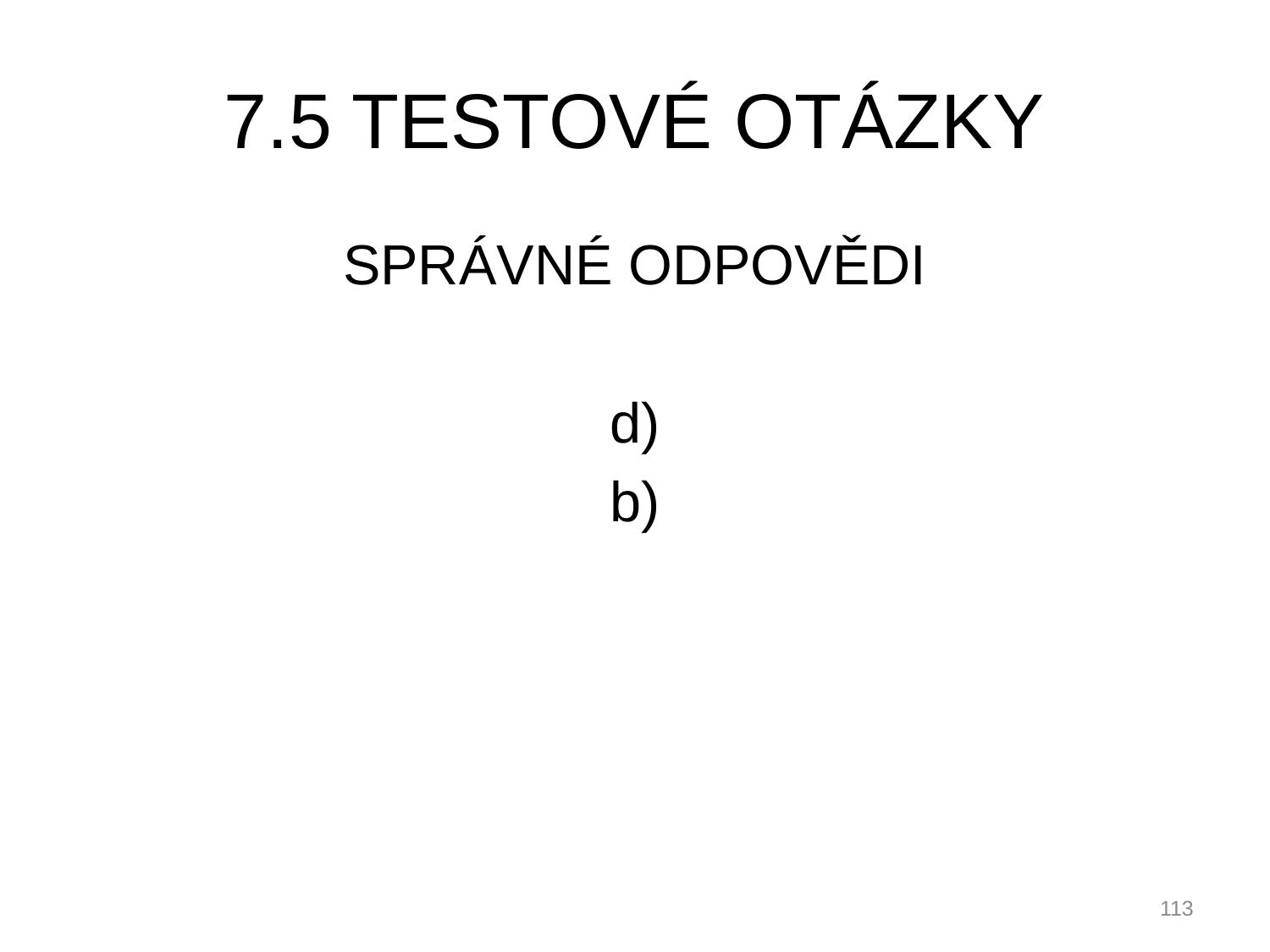

# 7.5 TESTOVÉ OTÁZKY
SPRÁVNÉ ODPOVĚDI

d)
b)
113